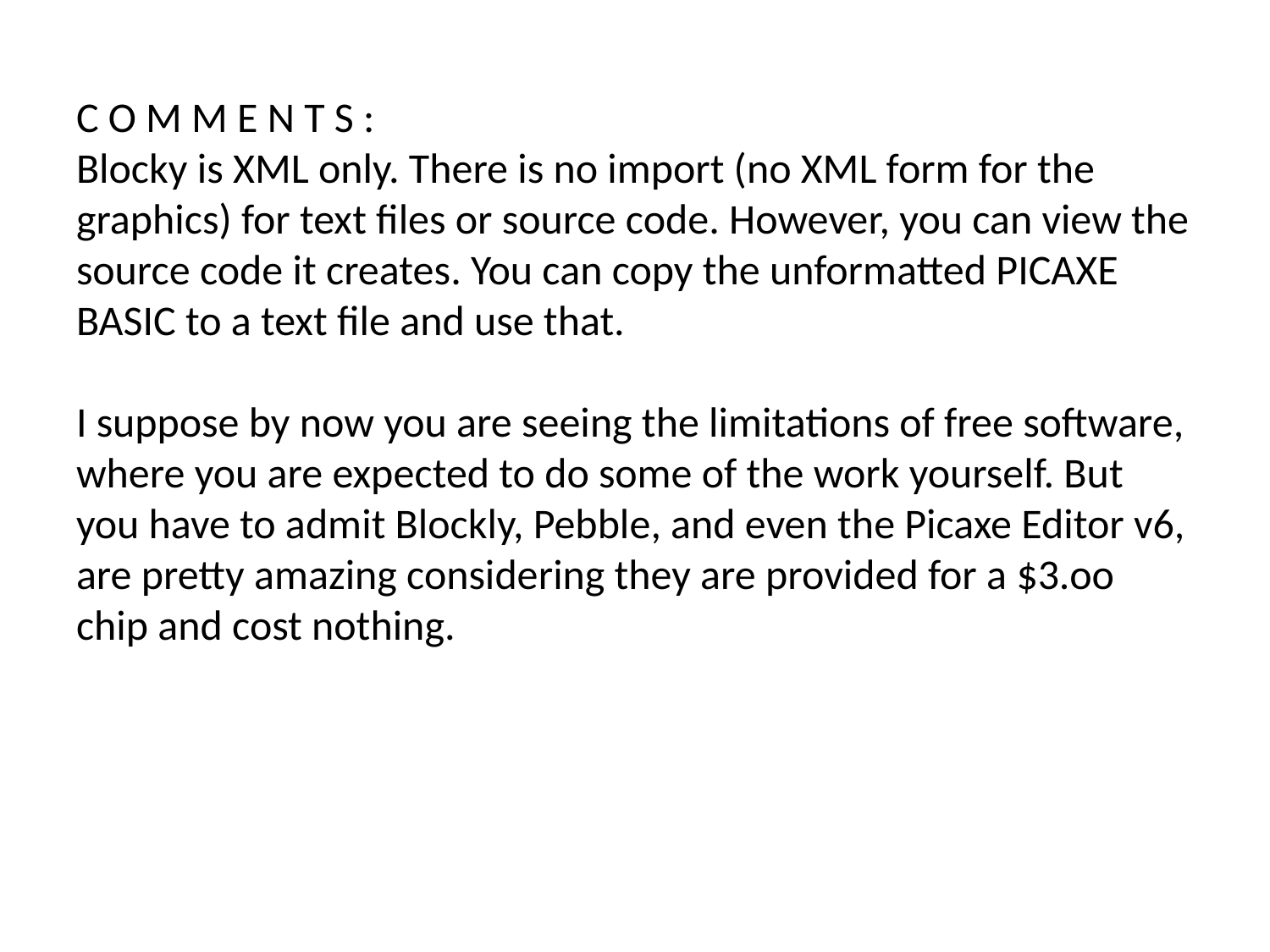

# C O M M E N T S : Blocky is XML only. There is no import (no XML form for the graphics) for text files or source code. However, you can view the source code it creates. You can copy the unformatted PICAXE BASIC to a text file and use that. I suppose by now you are seeing the limitations of free software, where you are expected to do some of the work yourself. But you have to admit Blockly, Pebble, and even the Picaxe Editor v6, are pretty amazing considering they are provided for a $3.oo chip and cost nothing.